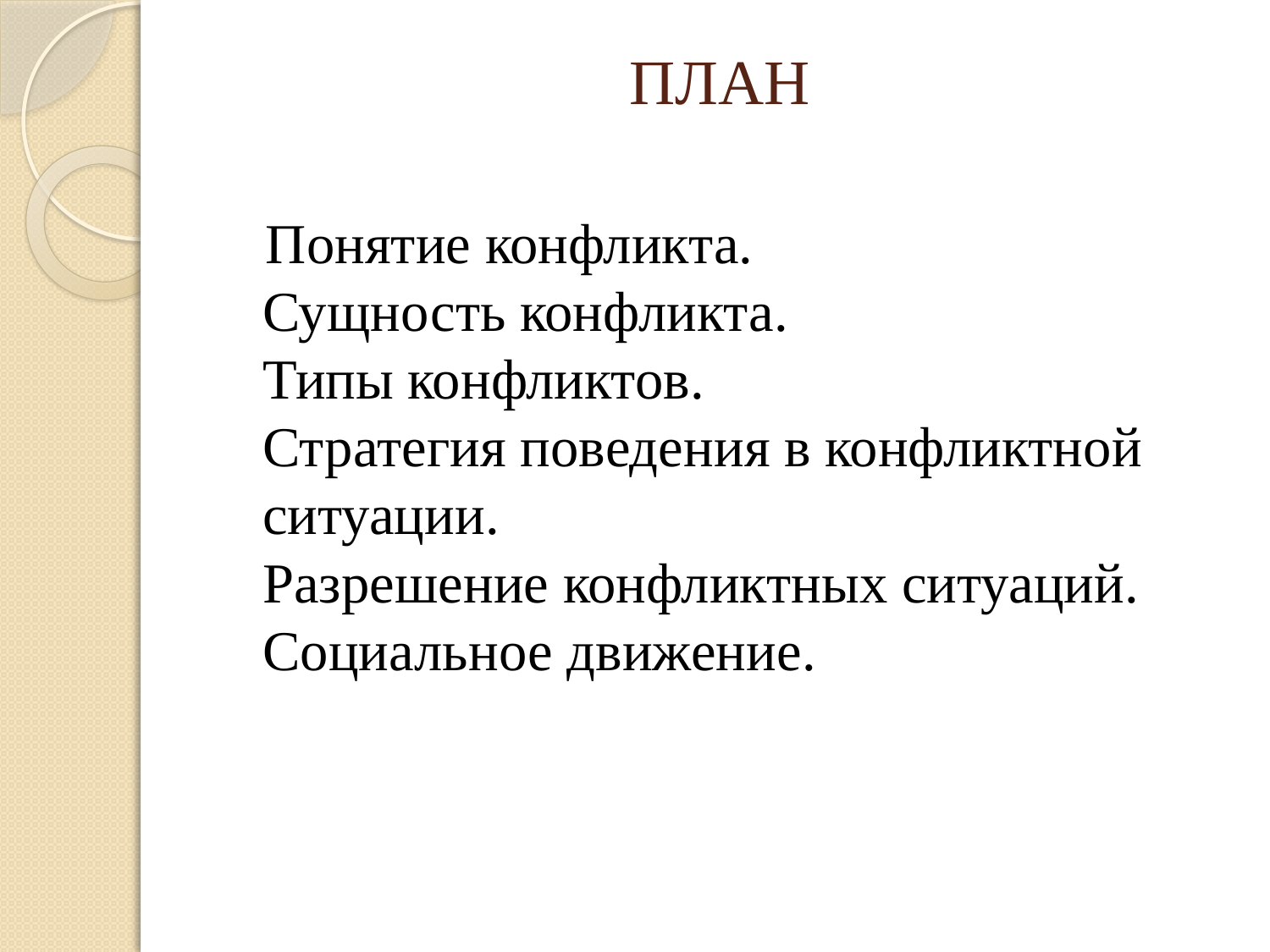

# ПЛАН
   Понятие конфликта.
Сущность конфликта.
Типы конфликтов.
Стратегия поведения в конфликтной ситуации.
Разрешение конфликтных ситуаций.
Социальное движение.